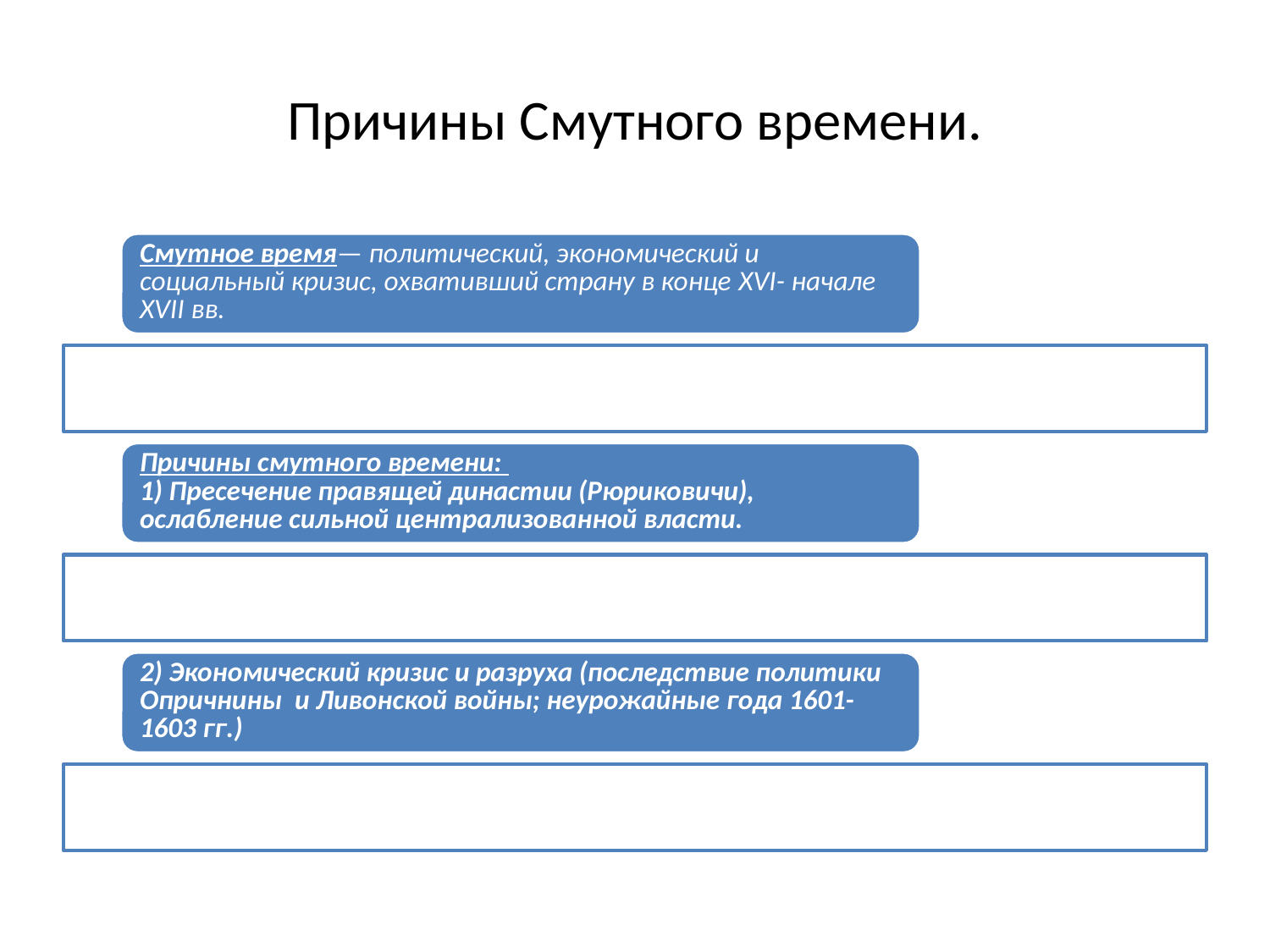

# Причины Смутного времени.
Смутное время— политический, экономический и социальный кризис, охвативший страну в конце XVI- начале XVII вв.
Причины смутного времени:
1) Пресечение правящей династии (Рюриковичи), ослабление сильной централизованной власти.
2) Экономический кризис и разруха (последствие политики Опричнины  и Ливонской войны; неурожайные года 1601-1603 гг.)